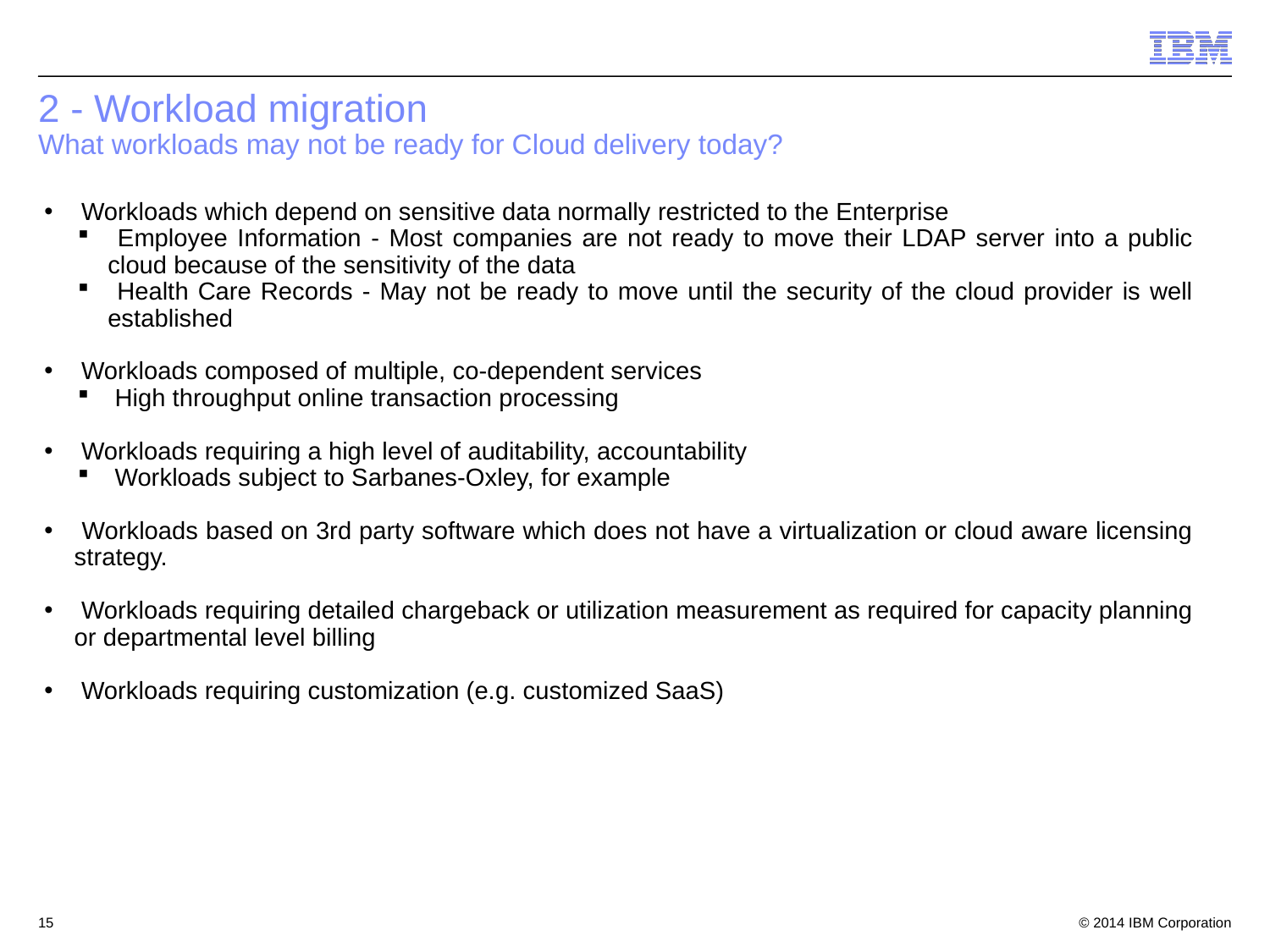

# 2 - Workload migration What workloads may not be ready for Cloud delivery today?
 Workloads which depend on sensitive data normally restricted to the Enterprise
 Employee Information - Most companies are not ready to move their LDAP server into a public cloud because of the sensitivity of the data
 Health Care Records - May not be ready to move until the security of the cloud provider is well established

 Workloads composed of multiple, co-dependent services
 High throughput online transaction processing

 Workloads requiring a high level of auditability, accountability
 Workloads subject to Sarbanes-Oxley, for example

 Workloads based on 3rd party software which does not have a virtualization or cloud aware licensing strategy.

 Workloads requiring detailed chargeback or utilization measurement as required for capacity planning or departmental level billing

 Workloads requiring customization (e.g. customized SaaS)
15